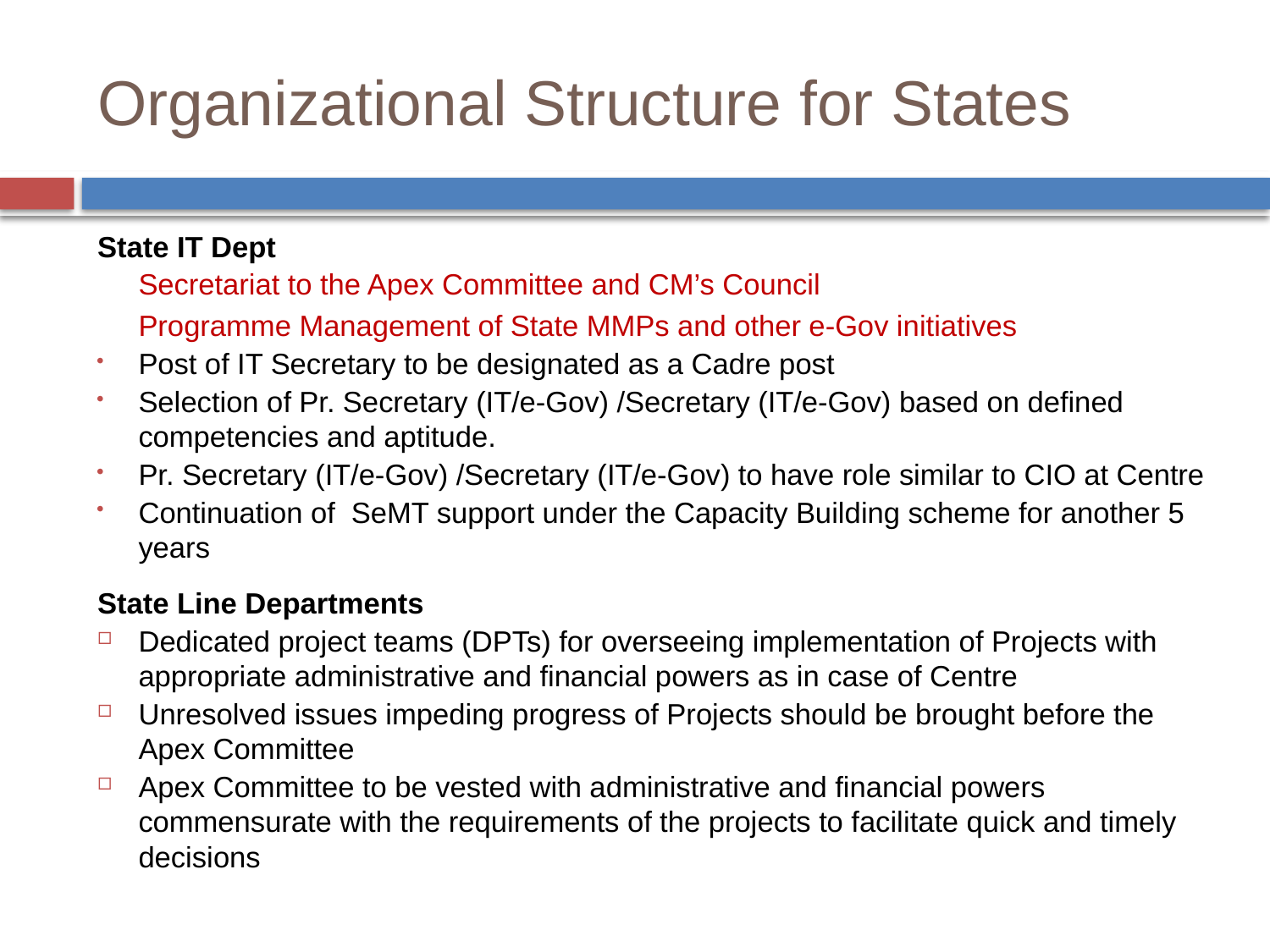

# Organizational Structure for States
State IT Dept
	Secretariat to the Apex Committee and CM’s Council
	Programme Management of State MMPs and other e-Gov initiatives
Post of IT Secretary to be designated as a Cadre post
Selection of Pr. Secretary (IT/e-Gov) /Secretary (IT/e-Gov) based on defined competencies and aptitude.
Pr. Secretary (IT/e-Gov) /Secretary (IT/e-Gov) to have role similar to CIO at Centre
Continuation of  SeMT support under the Capacity Building scheme for another 5 years

State Line Departments
Dedicated project teams (DPTs) for overseeing implementation of Projects with appropriate administrative and financial powers as in case of Centre
Unresolved issues impeding progress of Projects should be brought before the Apex Committee
Apex Committee to be vested with administrative and financial powers commensurate with the requirements of the projects to facilitate quick and timely decisions